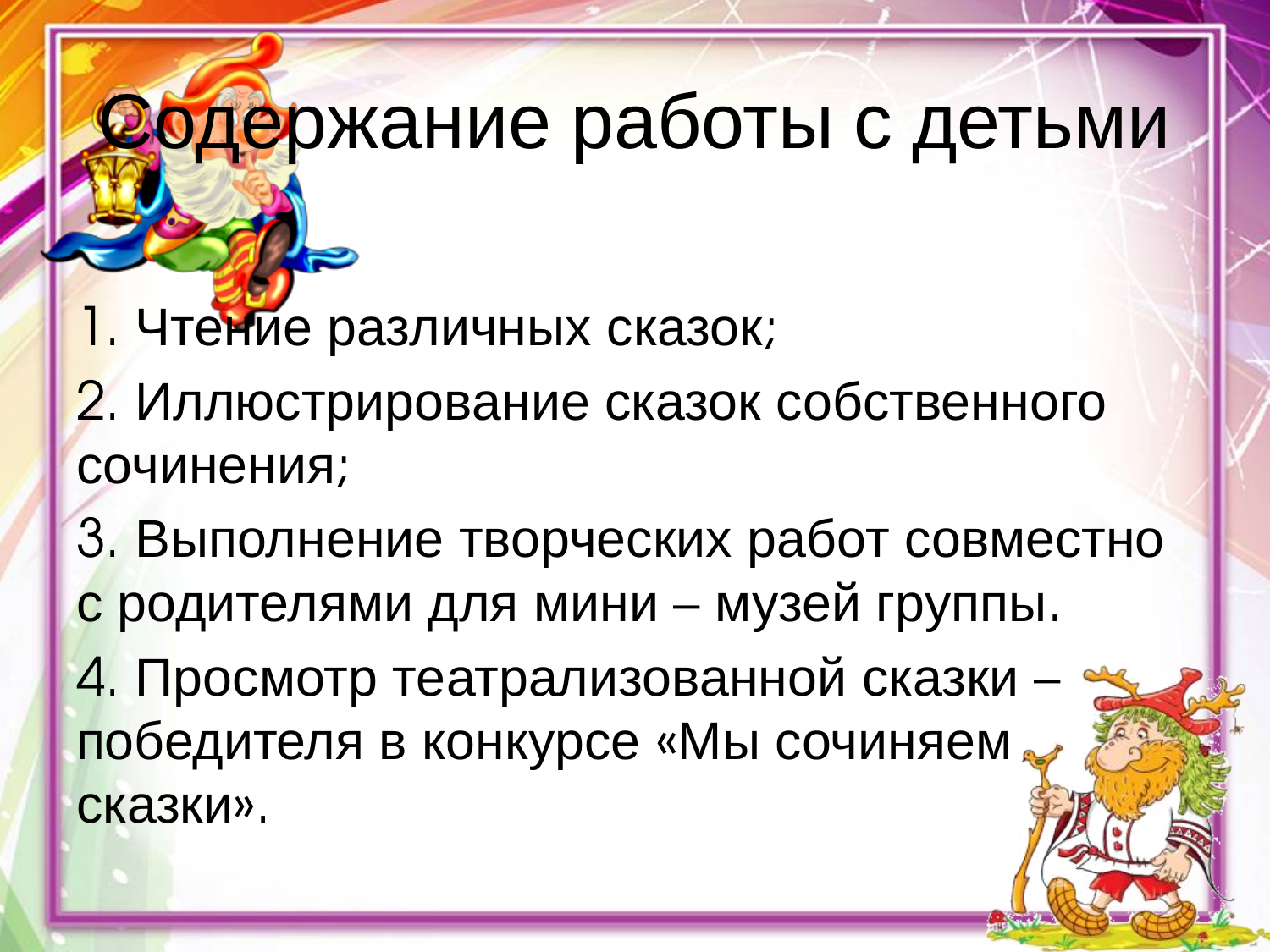

# Содержание работы с детьми
1. Чтение различных сказок;
2. Иллюстрирование сказок собственного сочинения;
3. Выполнение творческих работ совместно с родителями для мини – музей группы.
4. Просмотр театрализованной сказки – победителя в конкурсе «Мы сочиняем сказки».